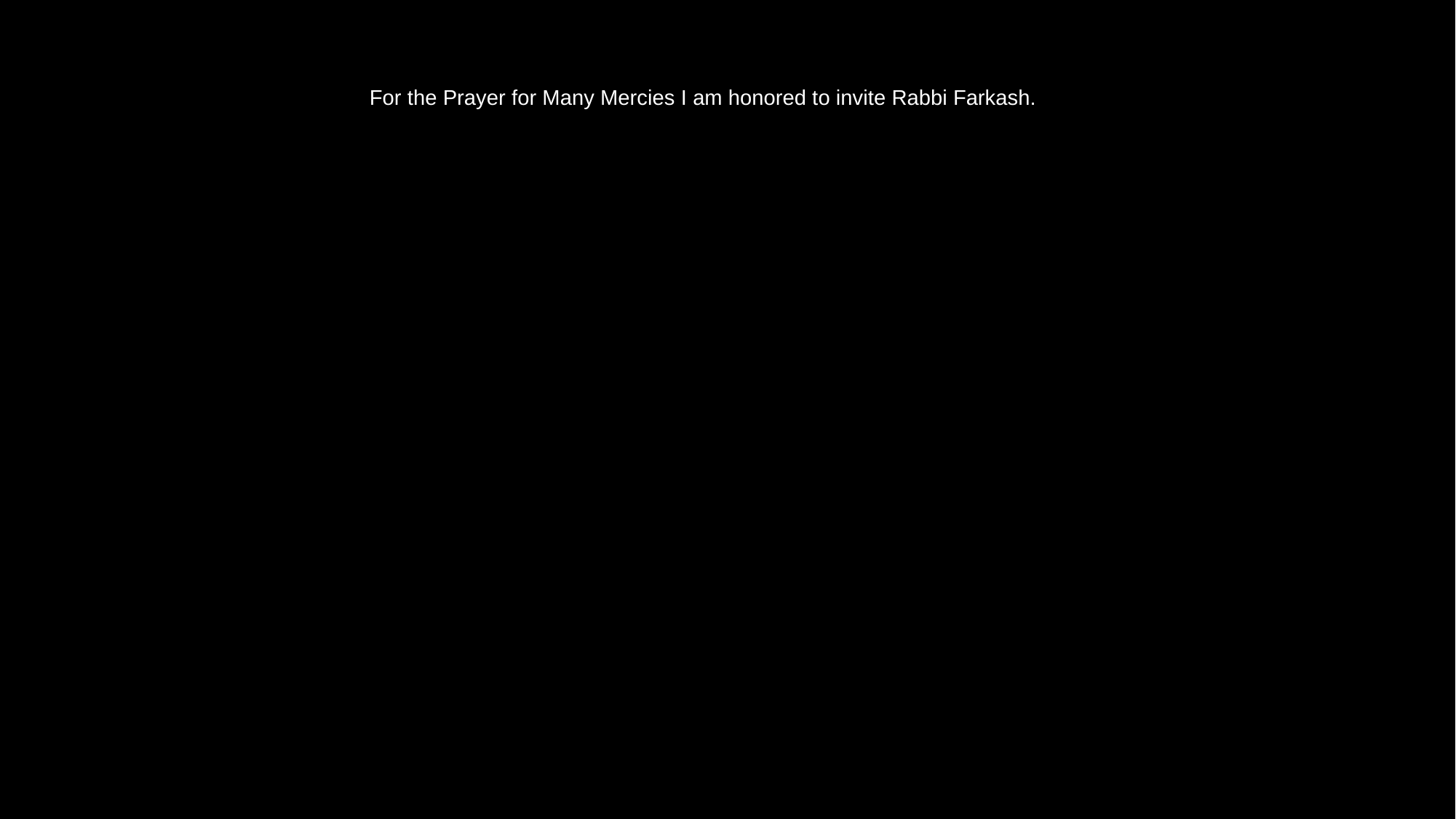

For the Prayer for Many Mercies I am honored to invite Rabbi Farkash.